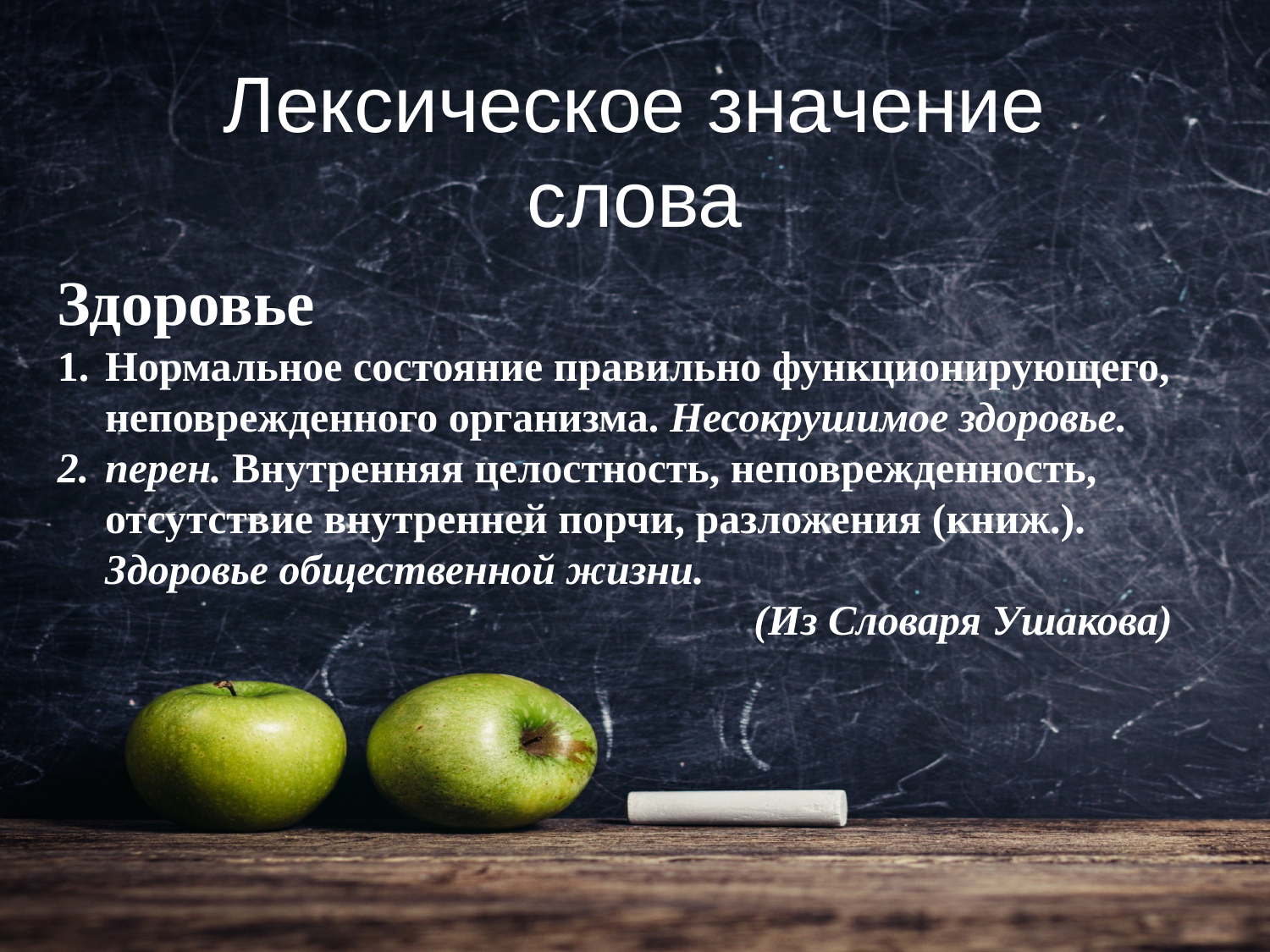

# Лексическое значение слова
Здоровье
Нормальное состояние правильно функционирующего, неповрежденного организма. Несокрушимое здоровье.
перен. Внутренняя целостность, неповрежденность, отсутствие внутренней порчи, разложения (книж.). Здоровье общественной жизни.
(Из Словаря Ушакова)